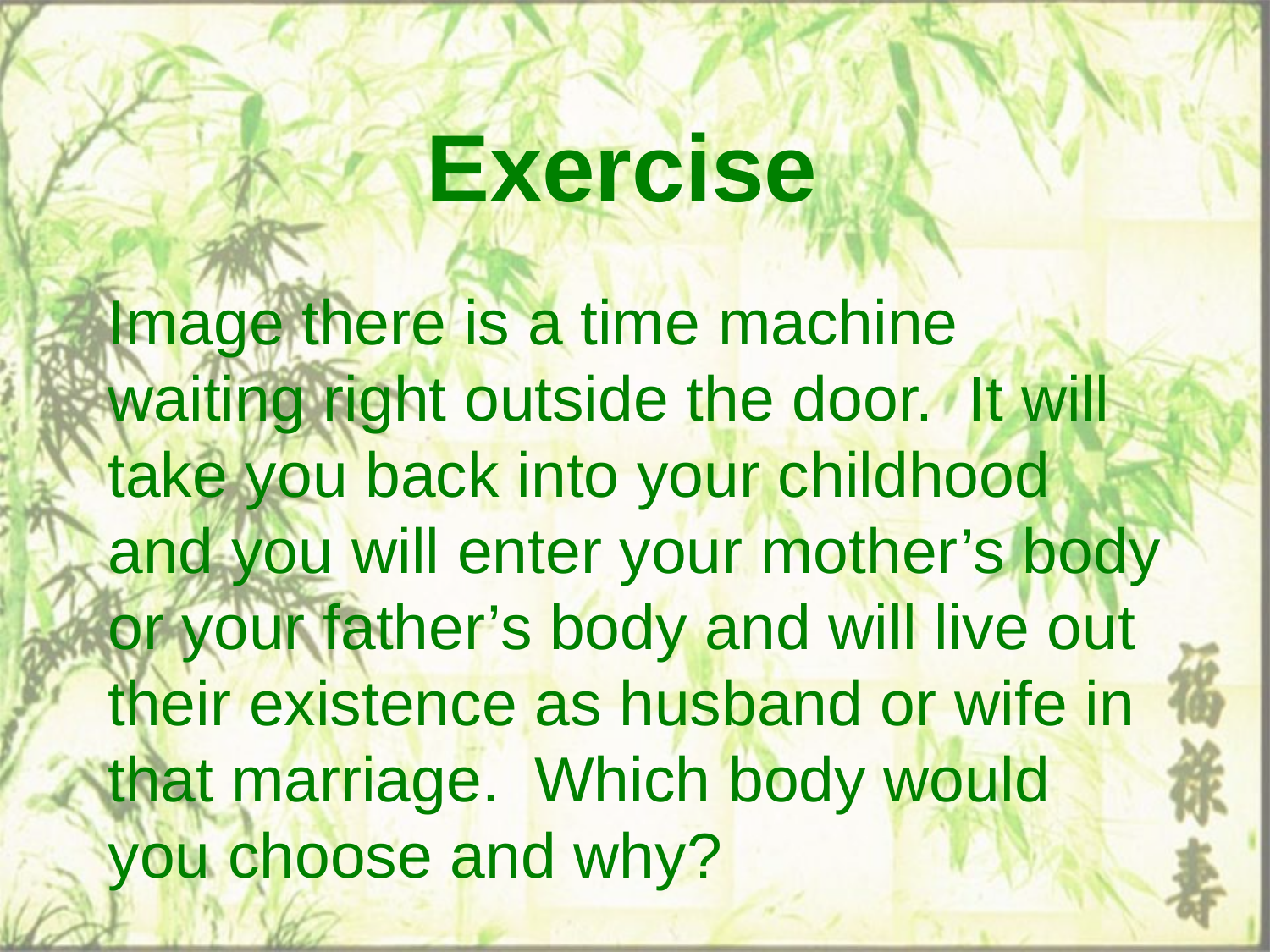

# Exercise
Image there is a time machine waiting right outside the door.  It will take you back into your childhood and you will enter your mother’s body or your father’s body and will live out their existence as husband or wife in that marriage.  Which body would you choose and why?